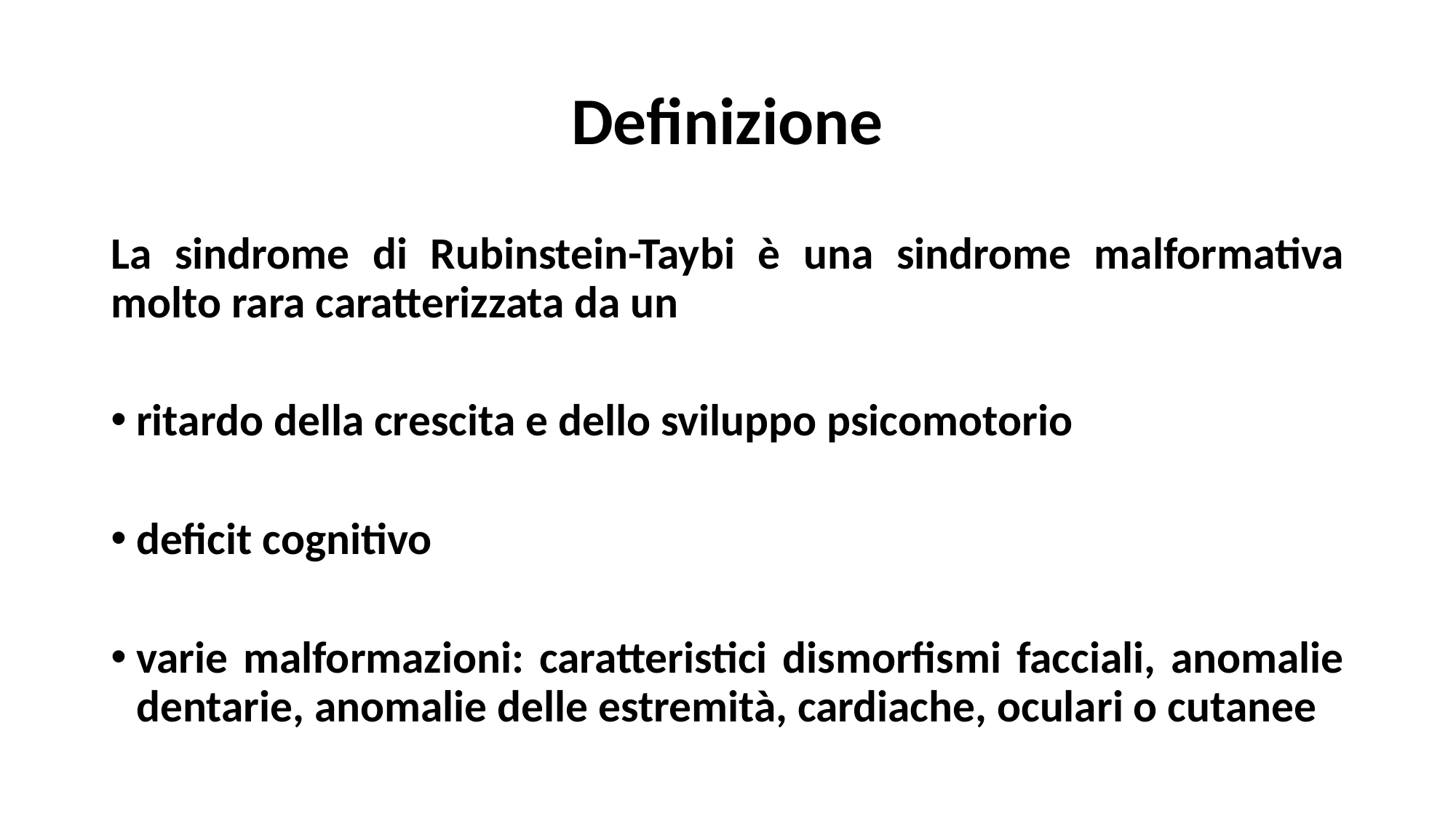

# Definizione

La sindrome di Rubinstein-Taybi è una sindrome malformativa molto rara caratterizzata da un

ritardo della crescita e dello sviluppo psicomotorio

deficit cognitivo

varie malformazioni: caratteristici dismorfismi facciali, anomalie dentarie, anomalie delle estremità, cardiache, oculari o cutanee